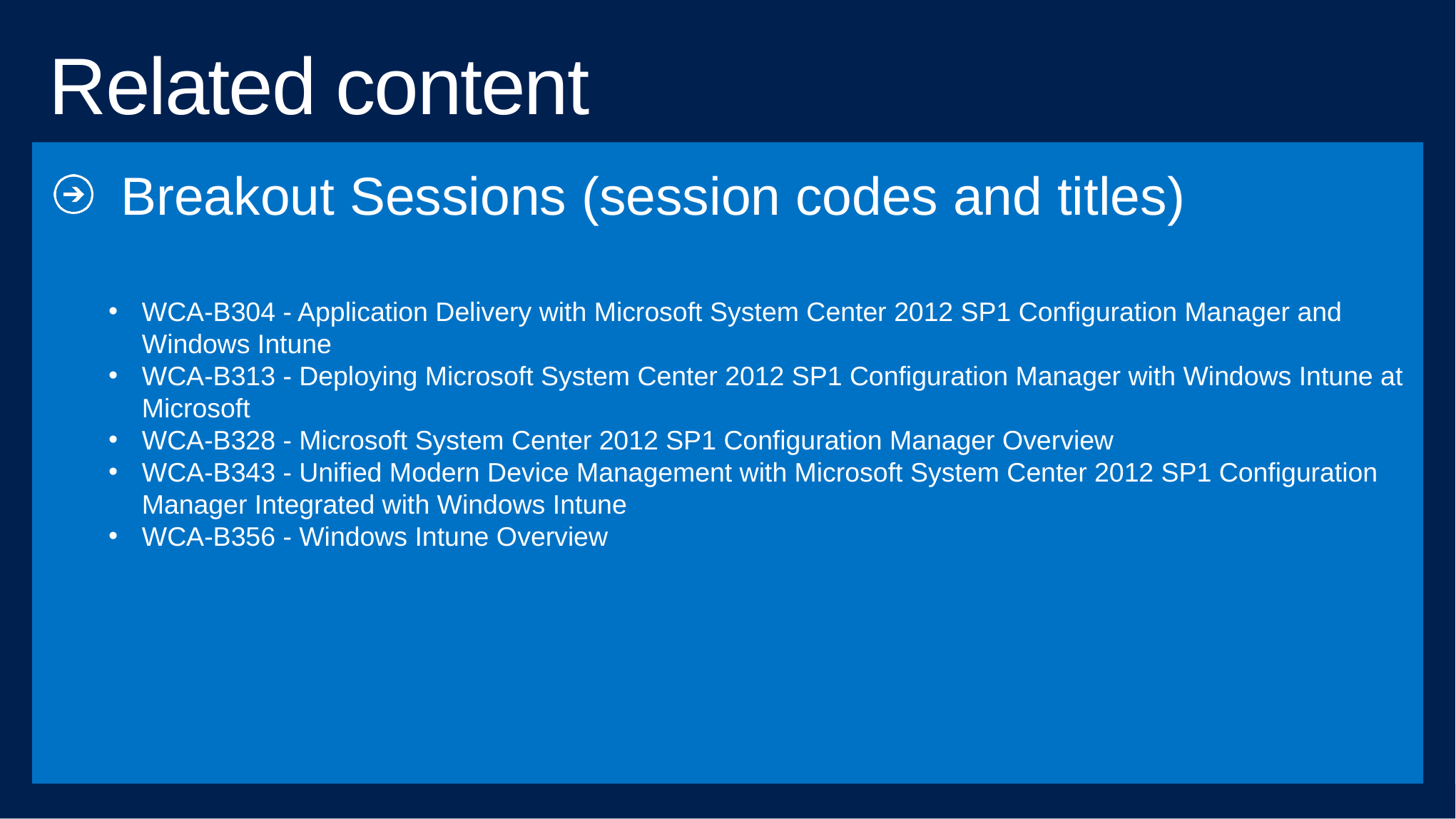

# Related content

Breakout Sessions (session codes and titles)

WCA-B304 - Application Delivery with Microsoft System Center 2012 SP1 Configuration Manager and Windows Intune
WCA-B313 - Deploying Microsoft System Center 2012 SP1 Configuration Manager with Windows Intune at Microsoft
WCA-B328 - Microsoft System Center 2012 SP1 Configuration Manager Overview
WCA-B343 - Unified Modern Device Management with Microsoft System Center 2012 SP1 Configuration Manager Integrated with Windows Intune
WCA-B356 - Windows Intune Overview